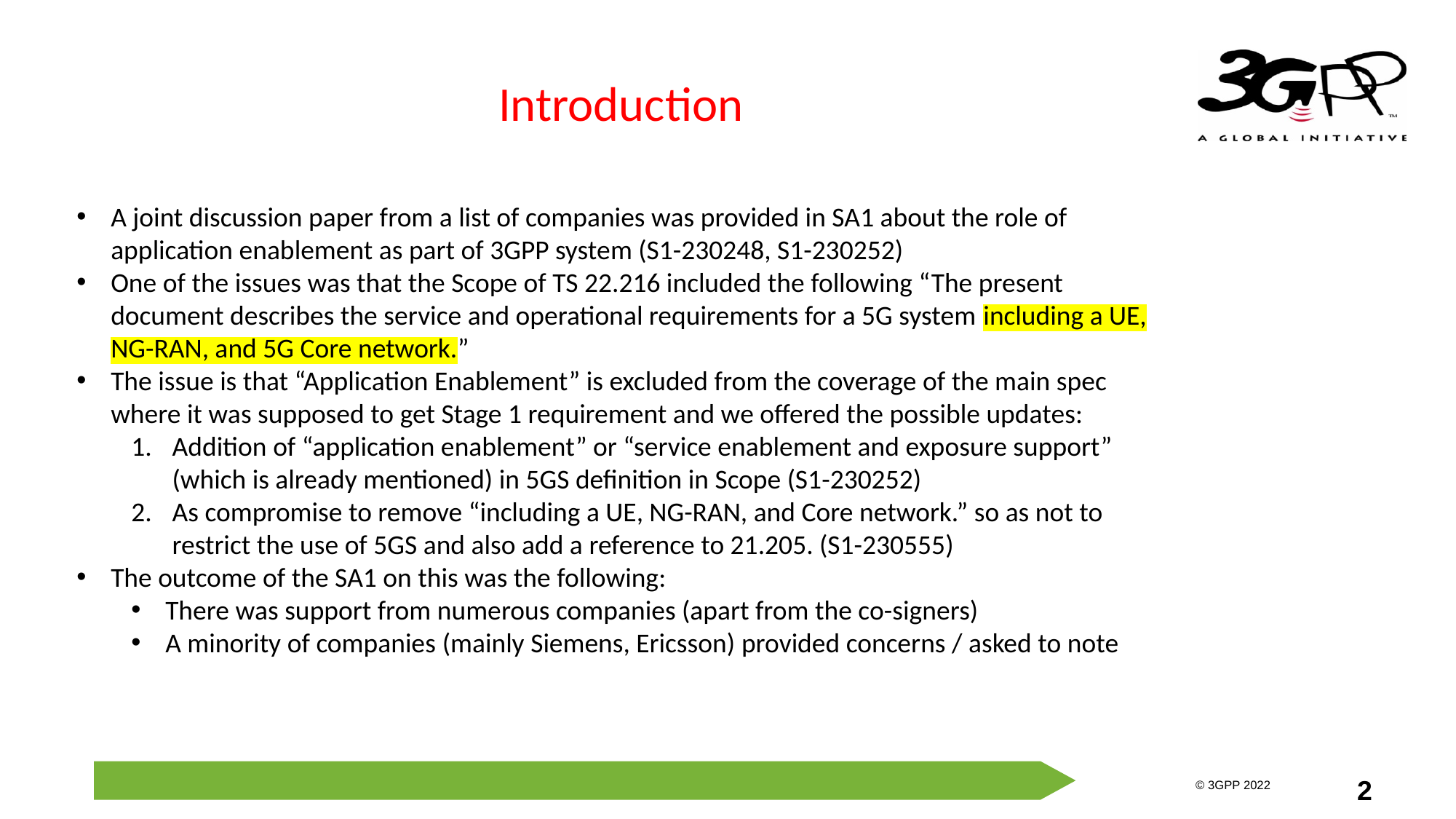

# Introduction
A joint discussion paper from a list of companies was provided in SA1 about the role of application enablement as part of 3GPP system (S1-230248, S1-230252)
One of the issues was that the Scope of TS 22.216 included the following “The present document describes the service and operational requirements for a 5G system including a UE, NG-RAN, and 5G Core network.”
The issue is that “Application Enablement” is excluded from the coverage of the main spec where it was supposed to get Stage 1 requirement and we offered the possible updates:
Addition of “application enablement” or “service enablement and exposure support” (which is already mentioned) in 5GS definition in Scope (S1-230252)
As compromise to remove “including a UE, NG-RAN, and Core network.” so as not to restrict the use of 5GS and also add a reference to 21.205. (S1-230555)
The outcome of the SA1 on this was the following:
There was support from numerous companies (apart from the co-signers)
A minority of companies (mainly Siemens, Ericsson) provided concerns / asked to note